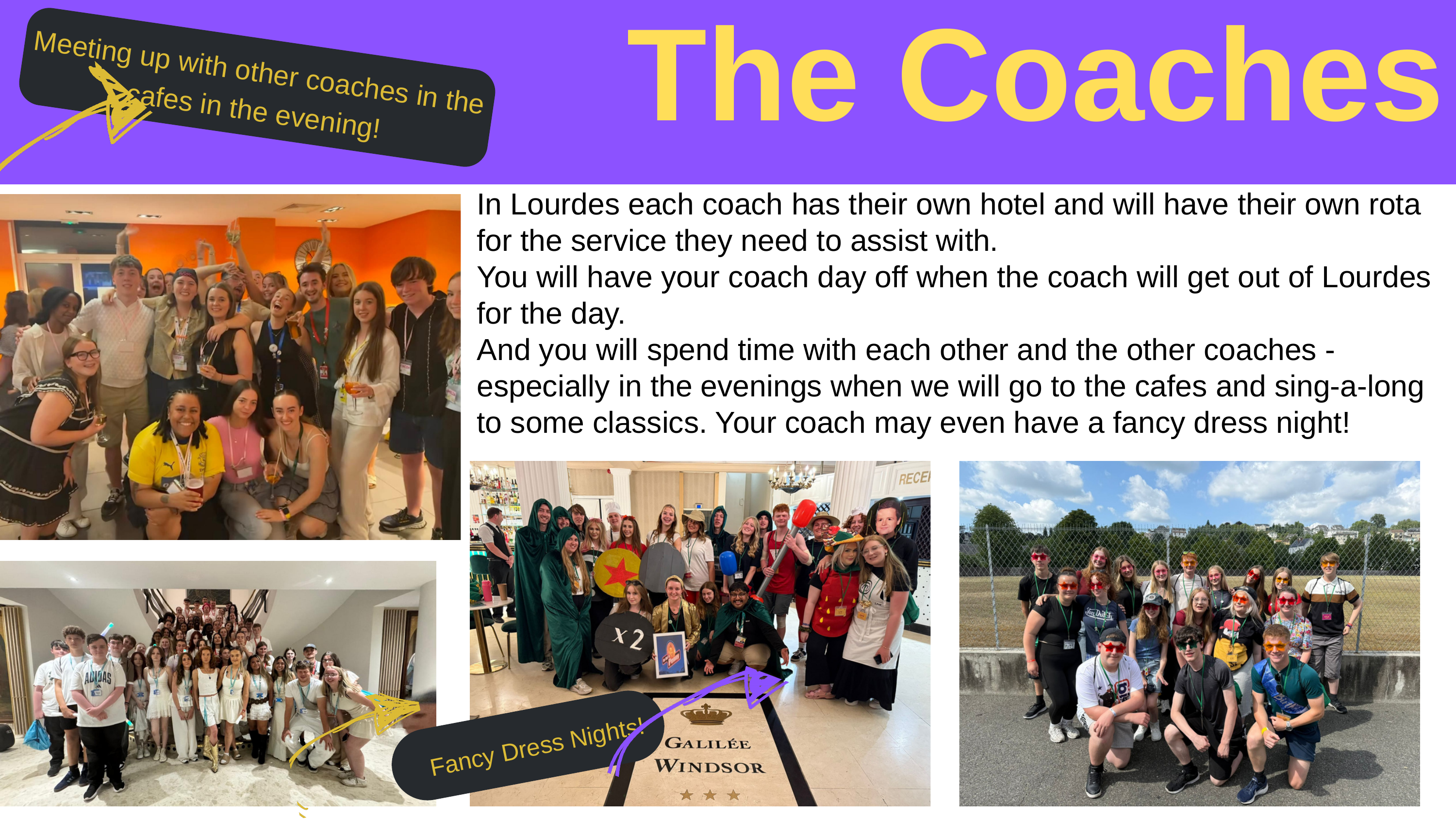

The Coaches

Meeting up with other coaches in the cafes in the evening!

In Lourdes each coach has their own hotel and will have their own rota for the service they need to assist with.
You will have your coach day off when the coach will get out of Lourdes for the day.
And you will spend time with each other and the other coaches - especially in the evenings when we will go to the cafes and sing-a-long to some classics. Your coach may even have a fancy dress night!

Fancy Dress Nights!